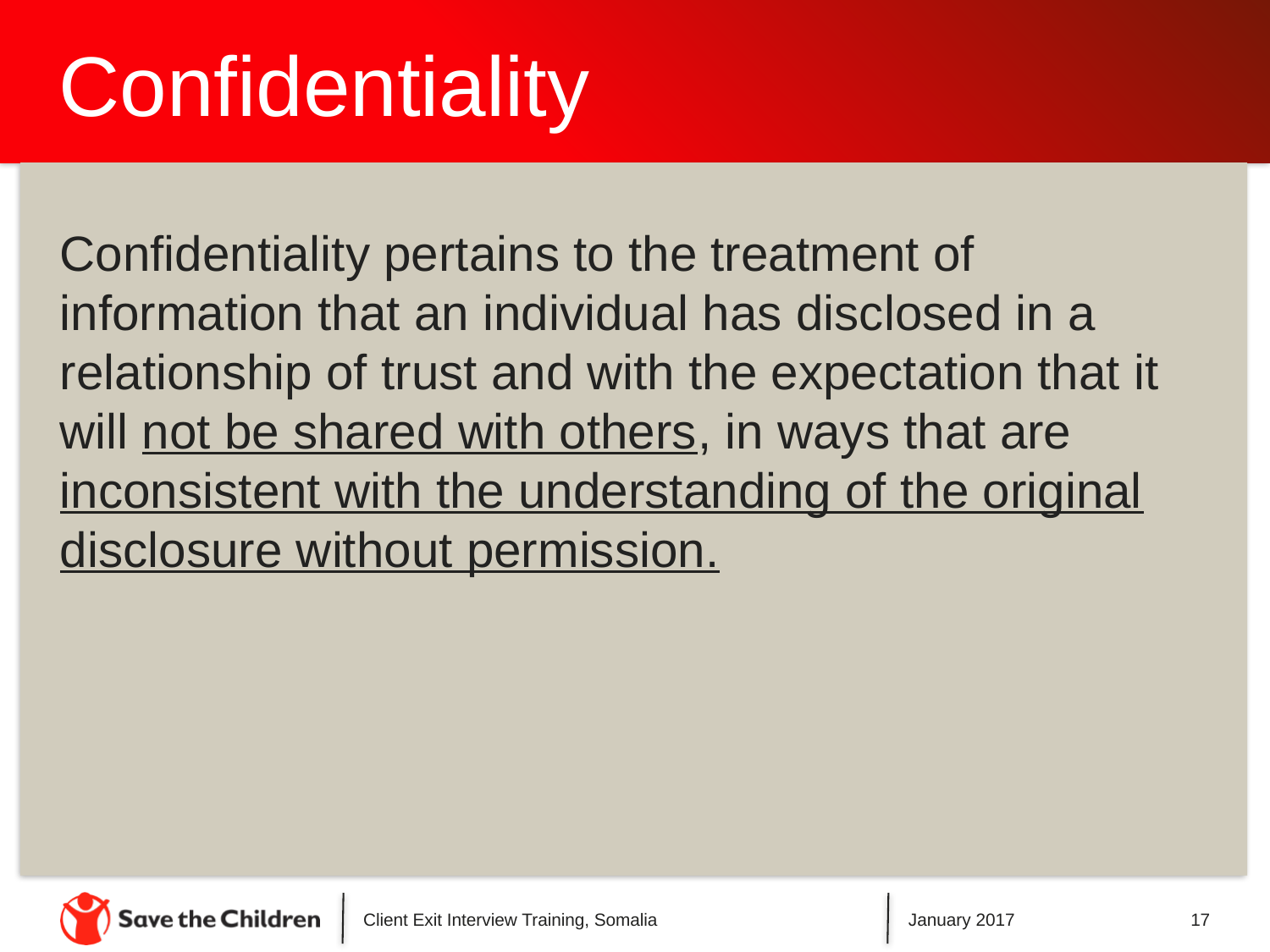

# Confidentiality
Confidentiality pertains to the treatment of information that an individual has disclosed in a relationship of trust and with the expectation that it will not be shared with others, in ways that are inconsistent with the understanding of the original disclosure without permission.

Client Exit Interview Training, Somalia
January 2017
17